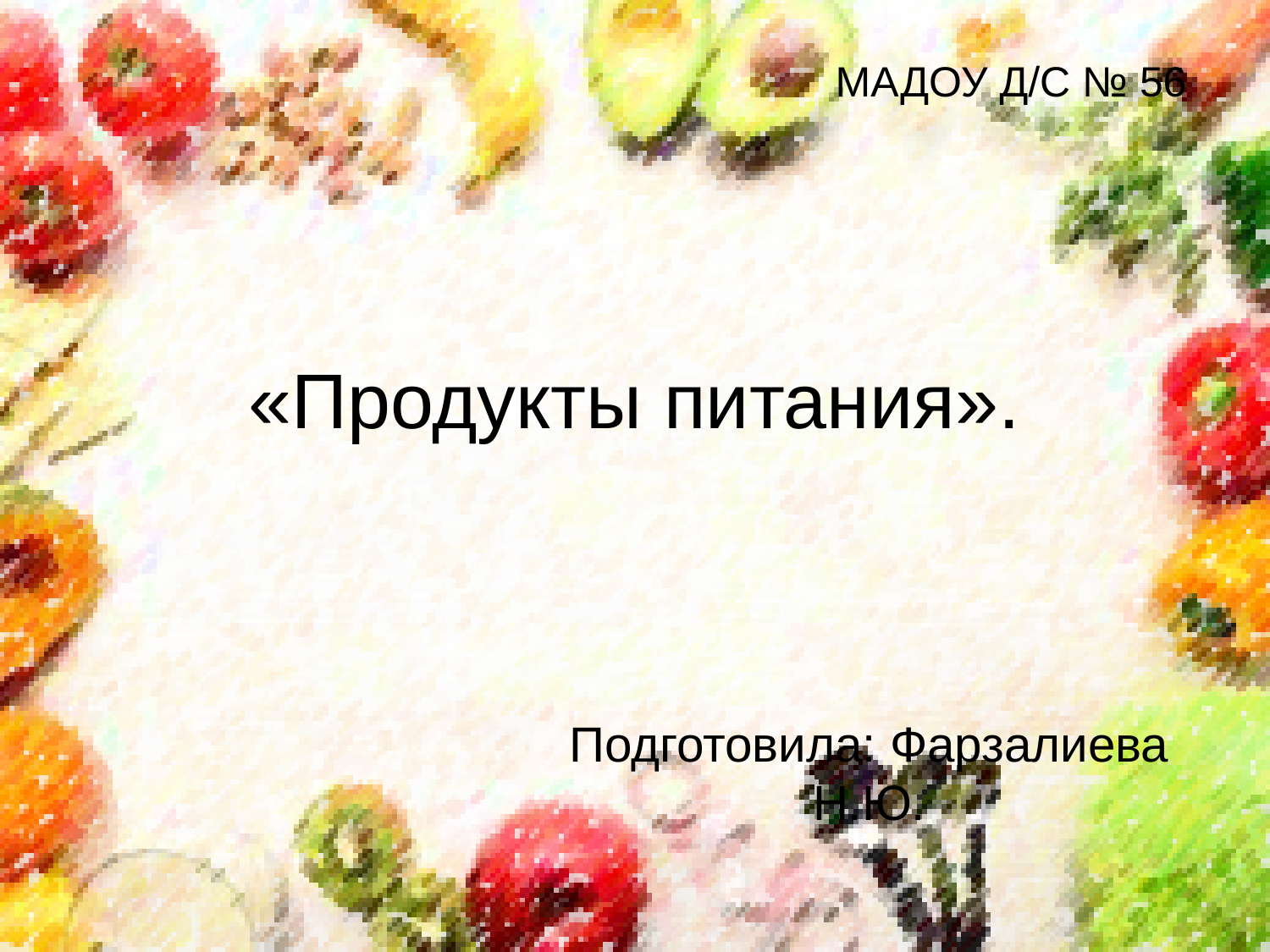

МАДОУ Д/С № 56
# «Продукты питания».
Подготовила: Фарзалиева Н.Ю.